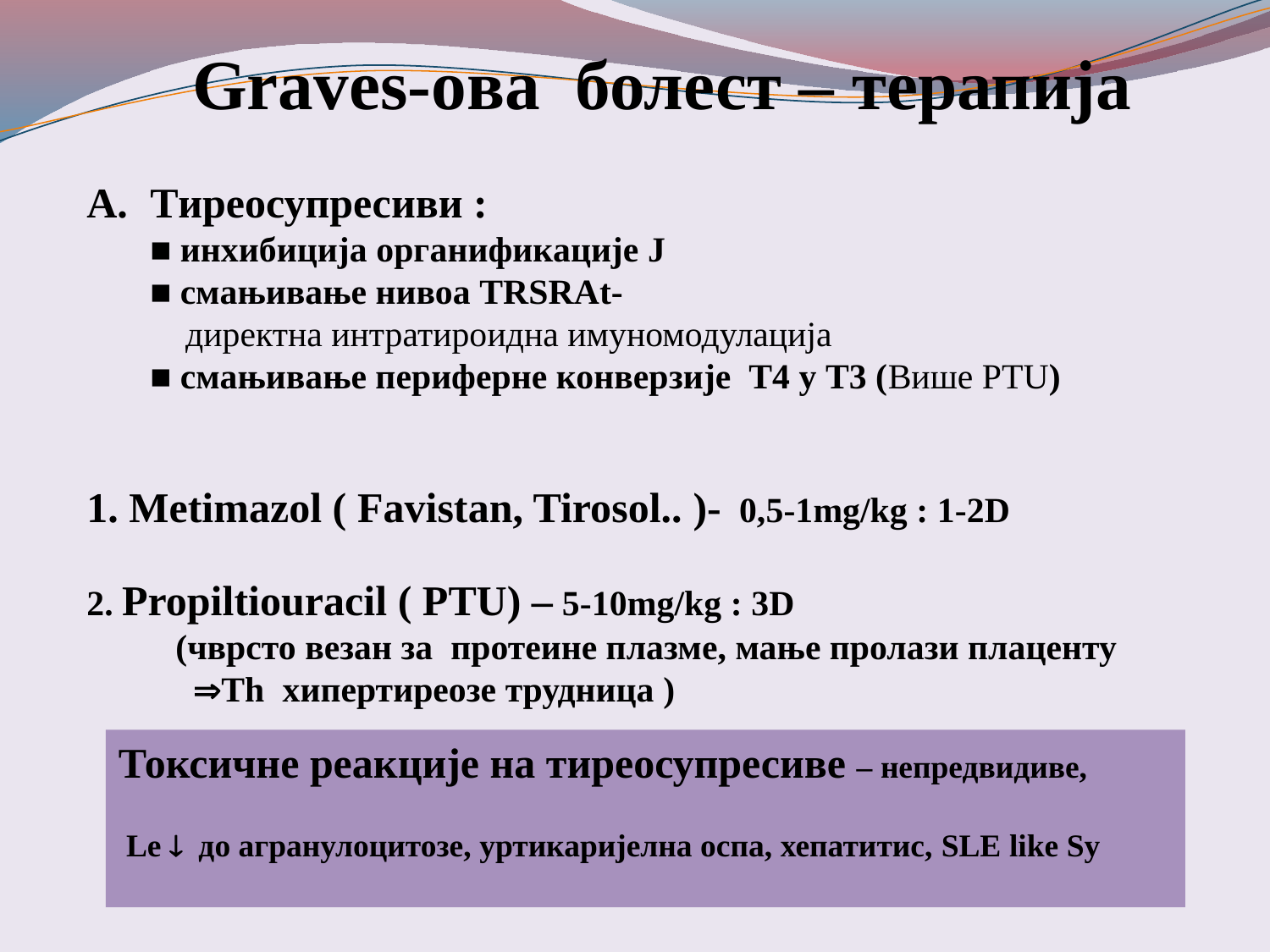

Graves-oвa  болест – терапија

Tиреосупресиви :
■ инхибиција органификације Ј
■ смањивање нивоа TRSRAt-
    директна интратироидна имуномодулација
■ смањивање периферне конверзије  Т4 у Т3 (Више PTU)

1. Metimazol ( Favistan, Tirosol.. )-  0,5-1mg/kg : 1-2D

2. Propiltiouracil ( PTU) – 5-10mg/kg : 3D
          (чврсто везан за  протеине плазме, мање пролази плаценту
            ⇒Th  хипертиреозе трудница )

Токсичне реакције на тиреосупресиве – непредвидиве,

 Le ↓  до агранулоцитозе, уртикаријелна оспа, хепатитис, SLE like Sy